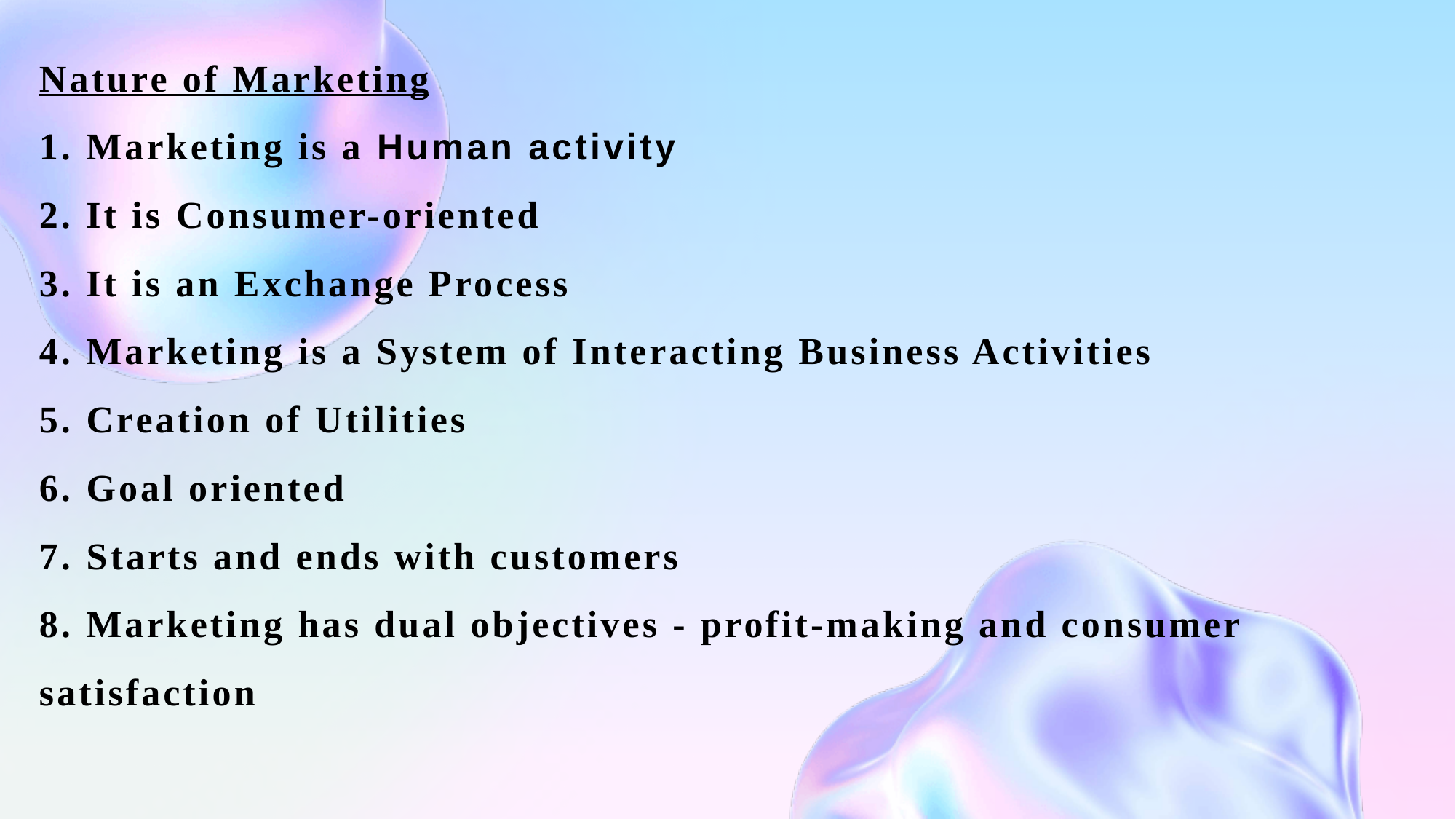

# Nature of Marketing 1. Marketing is a Human activity 2. It is Consumer-oriented 3. It is an Exchange Process 4. Marketing is a System of Interacting Business Activities  5. Creation of Utilities 6. Goal oriented  7. Starts and ends with customers 8. Marketing has dual objectives - profit-making and consumer satisfaction